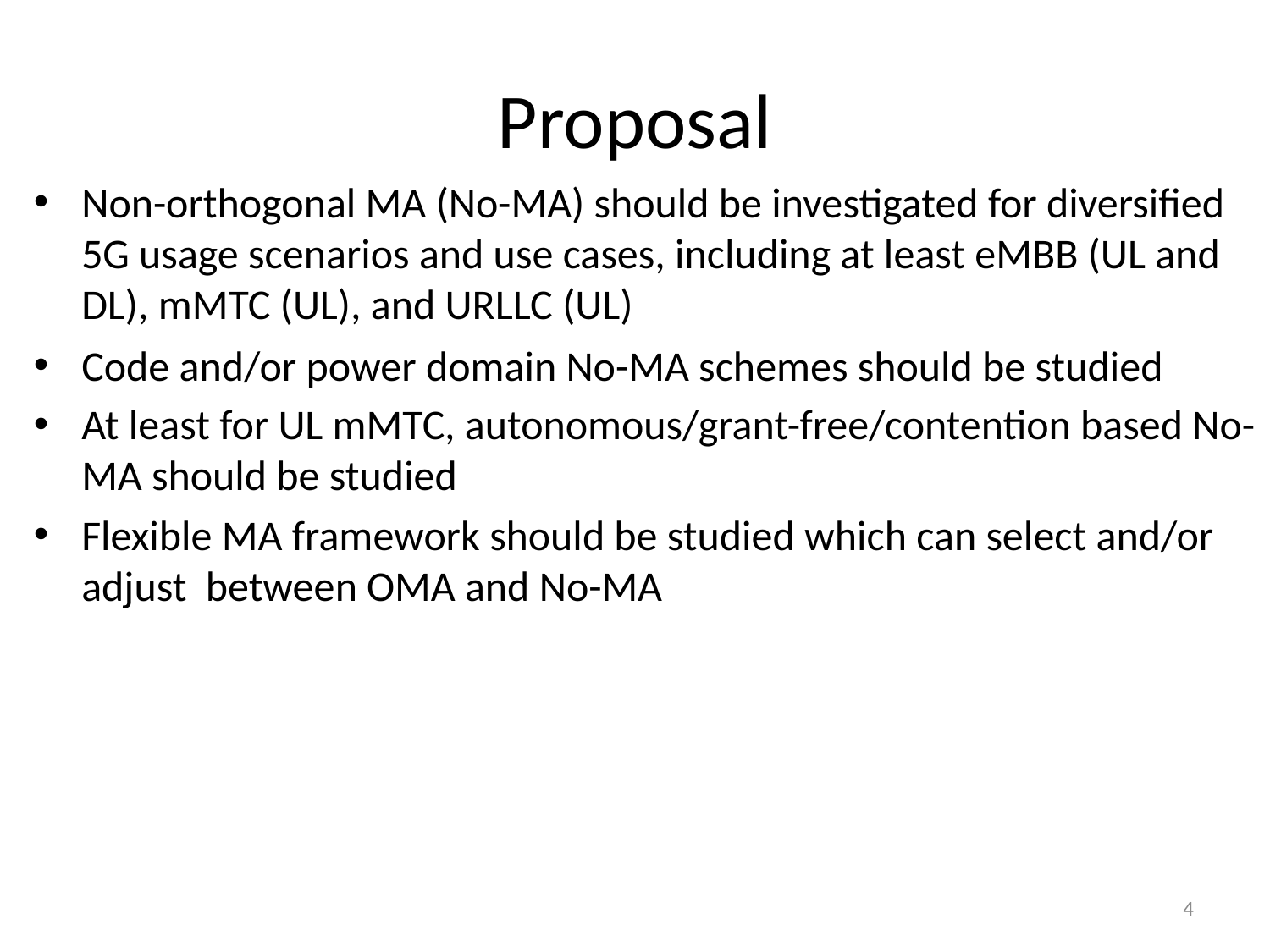

# Proposal
Non-orthogonal MA (No-MA) should be investigated for diversified 5G usage scenarios and use cases, including at least eMBB (UL and DL), mMTC (UL), and URLLC (UL)
Code and/or power domain No-MA schemes should be studied
At least for UL mMTC, autonomous/grant-free/contention based No-MA should be studied
Flexible MA framework should be studied which can select and/or adjust  between OMA and No-MA

4